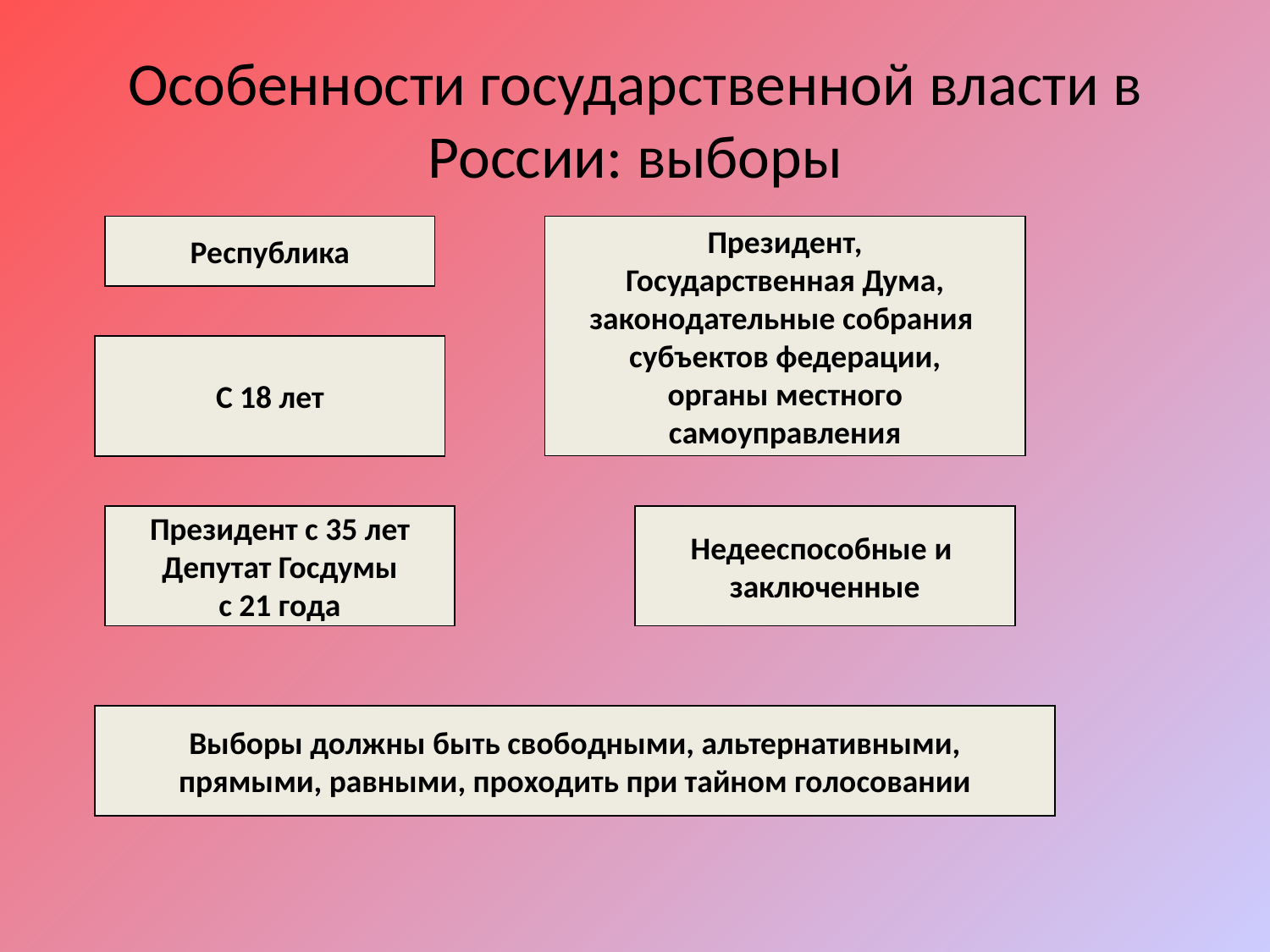

# Особенности государственной власти в России: выборы
Республика
Президент,
Государственная Дума,
законодательные собрания
субъектов федерации,
органы местного
самоуправления
Форма правления
Избираются:
Активное
избирательное
право
С 18 лет
Пассивное
избирательное право
Президент с 35 лет
Депутат Госдумы
с 21 года
Недееспособные и
заключенные
Избирательных прав
не имеют
Выборы должны быть свободными, альтернативными,
прямыми, равными, проходить при тайном голосовании
Основные требования к выборам